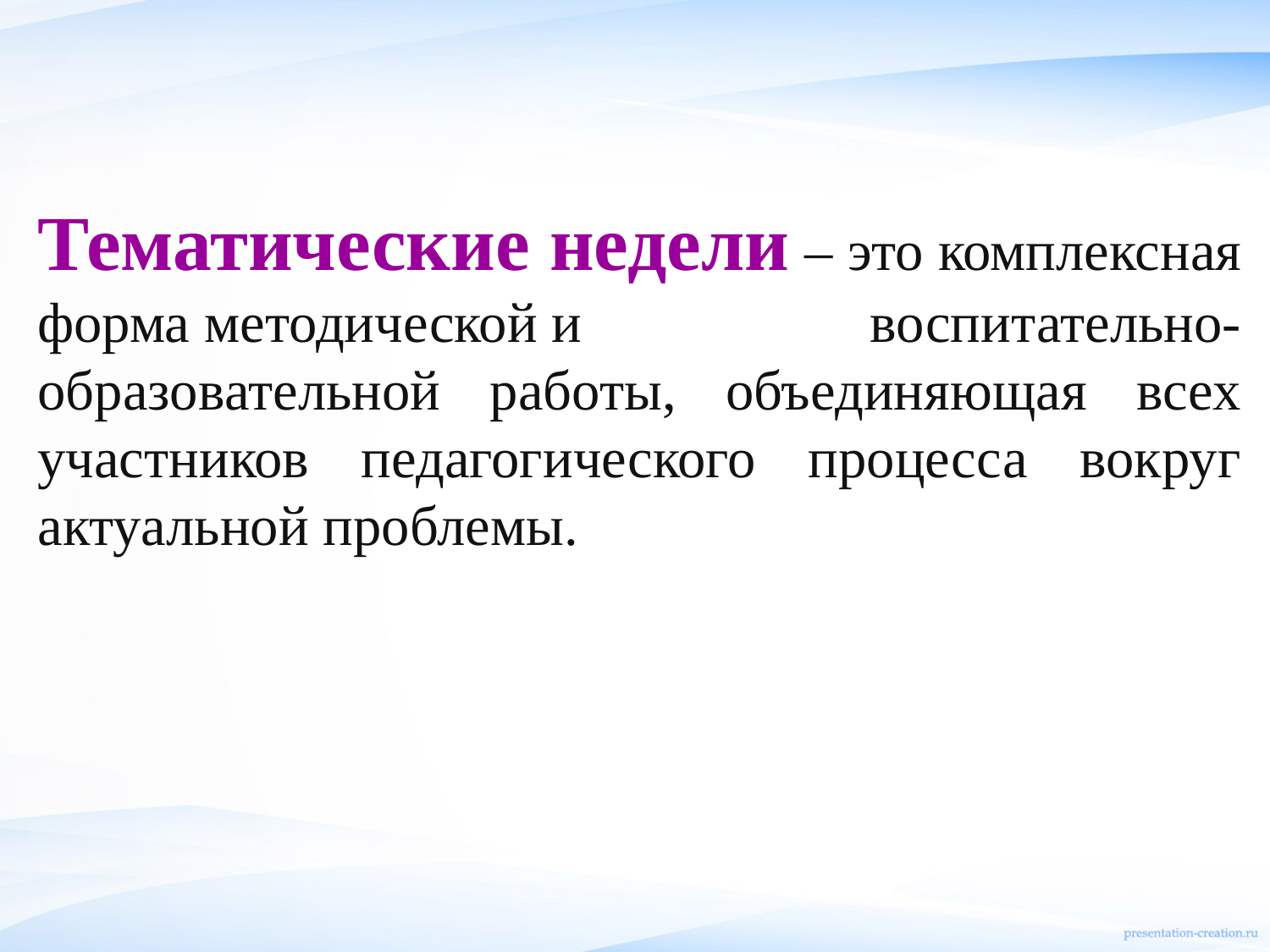

Тематические недели – это комплексная форма методической и воспитательно-образовательной работы, объединяющая всех участников педагогического процесса вокруг актуальной проблемы.